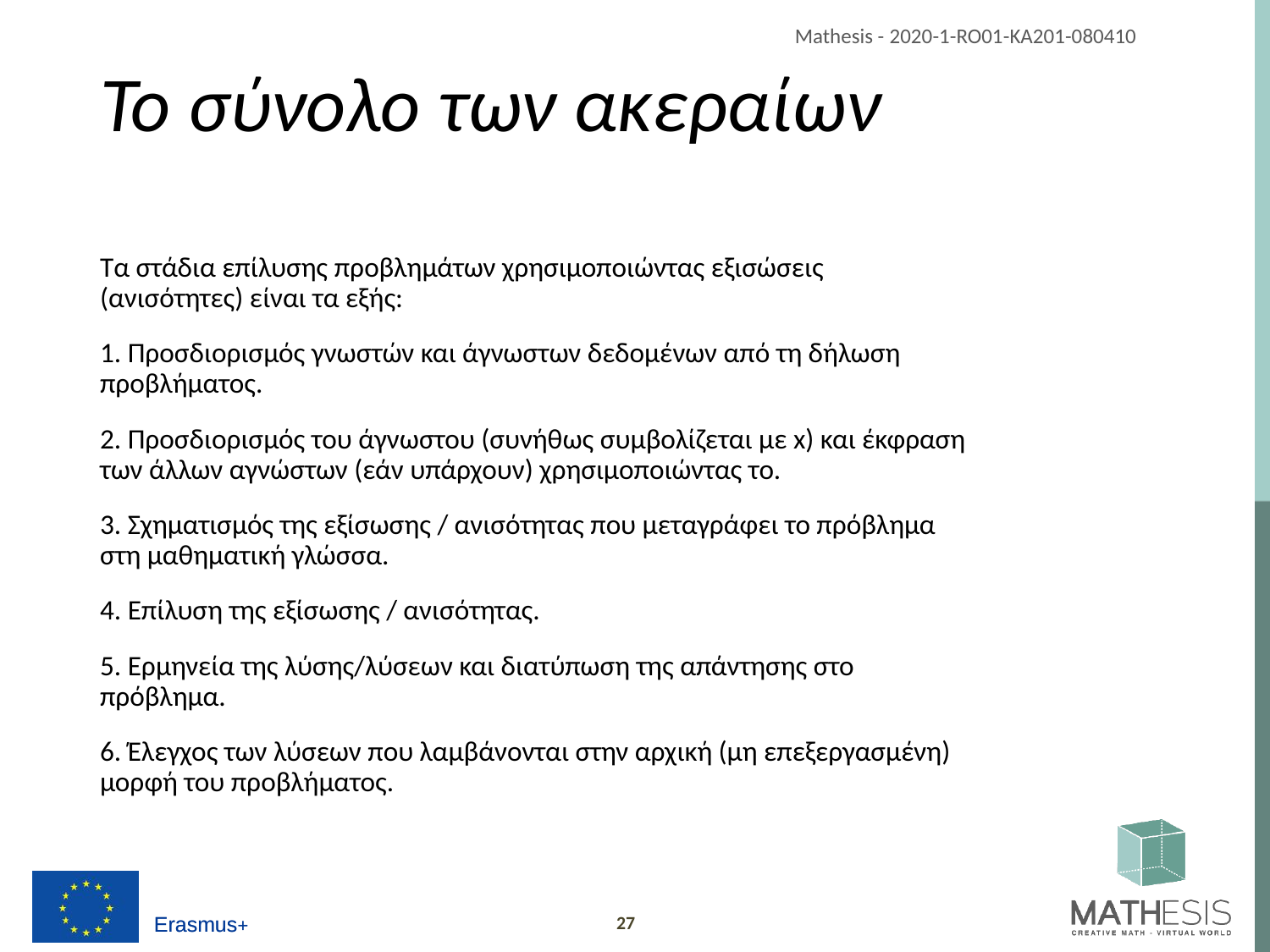

# Το σύνολο των ακεραίων

Τα στάδια επίλυσης προβλημάτων χρησιμοποιώντας εξισώσεις (ανισότητες) είναι τα εξής:
1. Προσδιορισμός γνωστών και άγνωστων δεδομένων από τη δήλωση προβλήματος.
2. Προσδιορισμός του άγνωστου (συνήθως συμβολίζεται με x) και έκφραση των άλλων αγνώστων (εάν υπάρχουν) χρησιμοποιώντας το.
3. Σχηματισμός της εξίσωσης / ανισότητας που μεταγράφει το πρόβλημα στη μαθηματική γλώσσα.
4. Επίλυση της εξίσωσης / ανισότητας.
5. Ερμηνεία της λύσης/λύσεων και διατύπωση της απάντησης στο πρόβλημα.
6. Έλεγχος των λύσεων που λαμβάνονται στην αρχική (μη επεξεργασμένη) μορφή του προβλήματος.